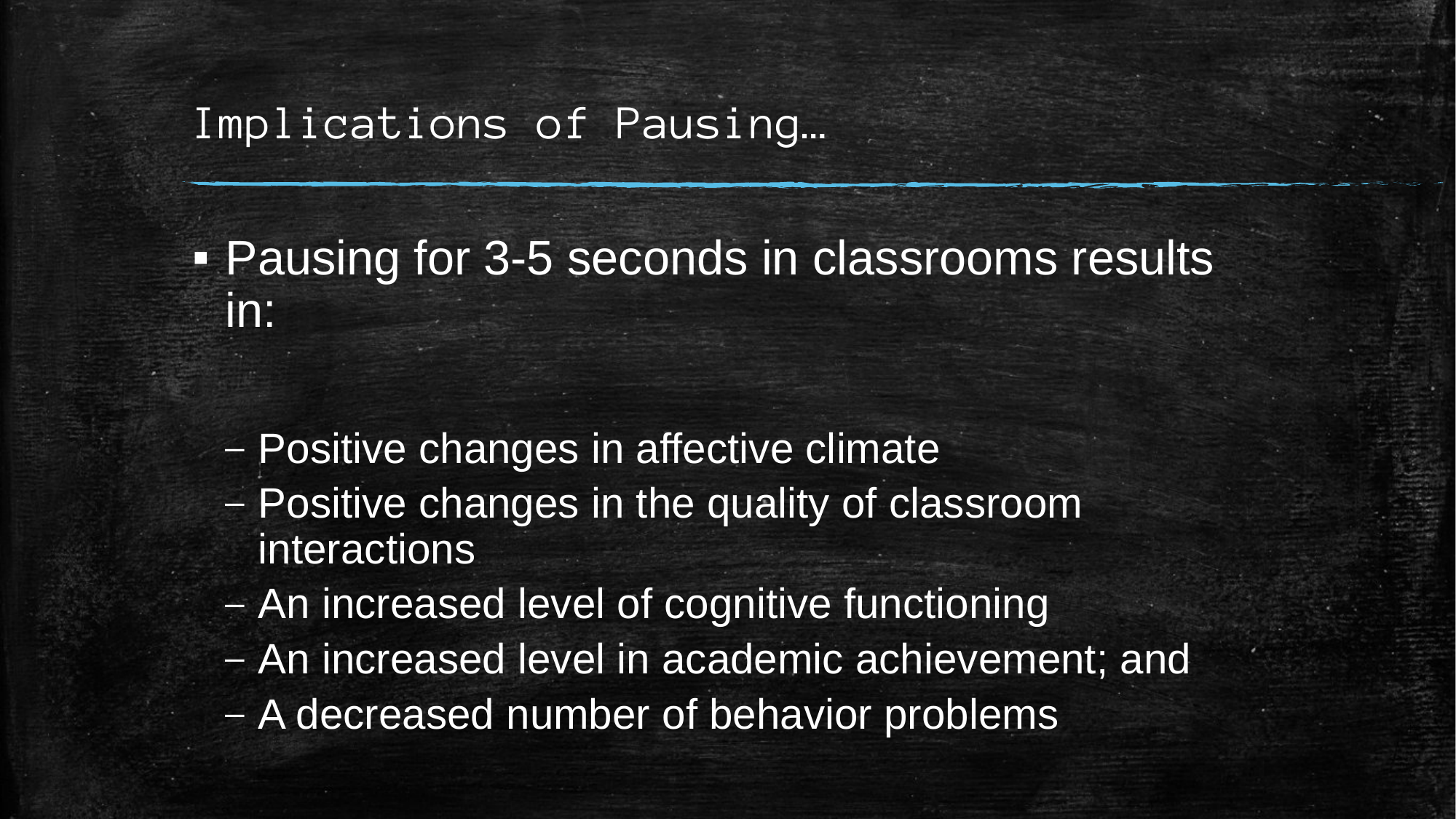

# Implications of Pausing…
Pausing for 3-5 seconds in classrooms results in:

Positive changes in affective climate
Positive changes in the quality of classroom interactions
An increased level of cognitive functioning
An increased level in academic achievement; and
A decreased number of behavior problems